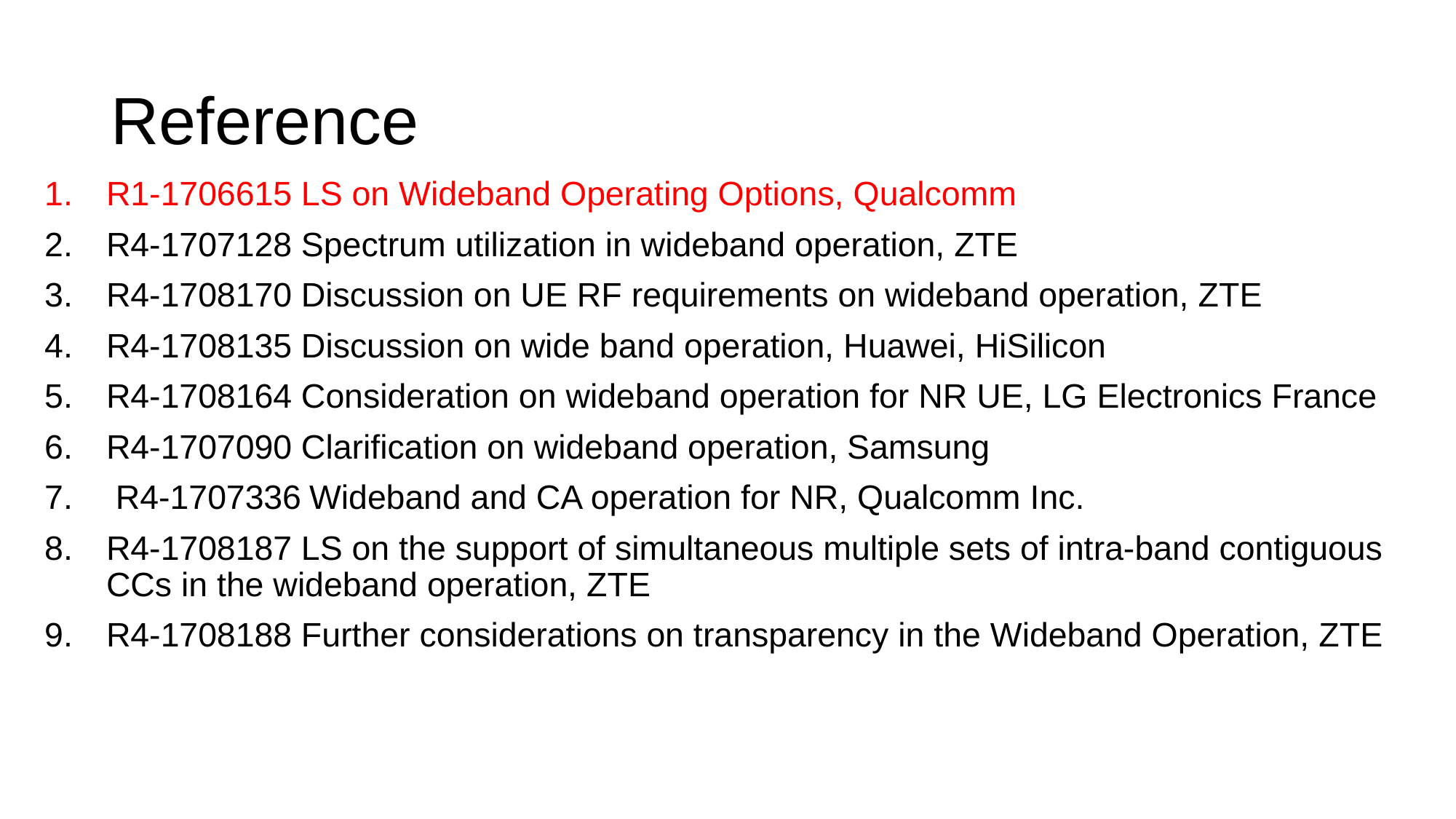

# Reference
R1-1706615 LS on Wideband Operating Options, Qualcomm
R4-1707128 Spectrum utilization in wideband operation, ZTE
R4-1708170 Discussion on UE RF requirements on wideband operation, ZTE
R4-1708135 Discussion on wide band operation, Huawei, HiSilicon
R4-1708164 Consideration on wideband operation for NR UE, LG Electronics France
R4-1707090 Clarification on wideband operation, Samsung
 R4-1707336	Wideband and CA operation for NR, Qualcomm Inc.
R4-1708187 LS on the support of simultaneous multiple sets of intra-band contiguous CCs in the wideband operation, ZTE
R4-1708188 Further considerations on transparency in the Wideband Operation, ZTE